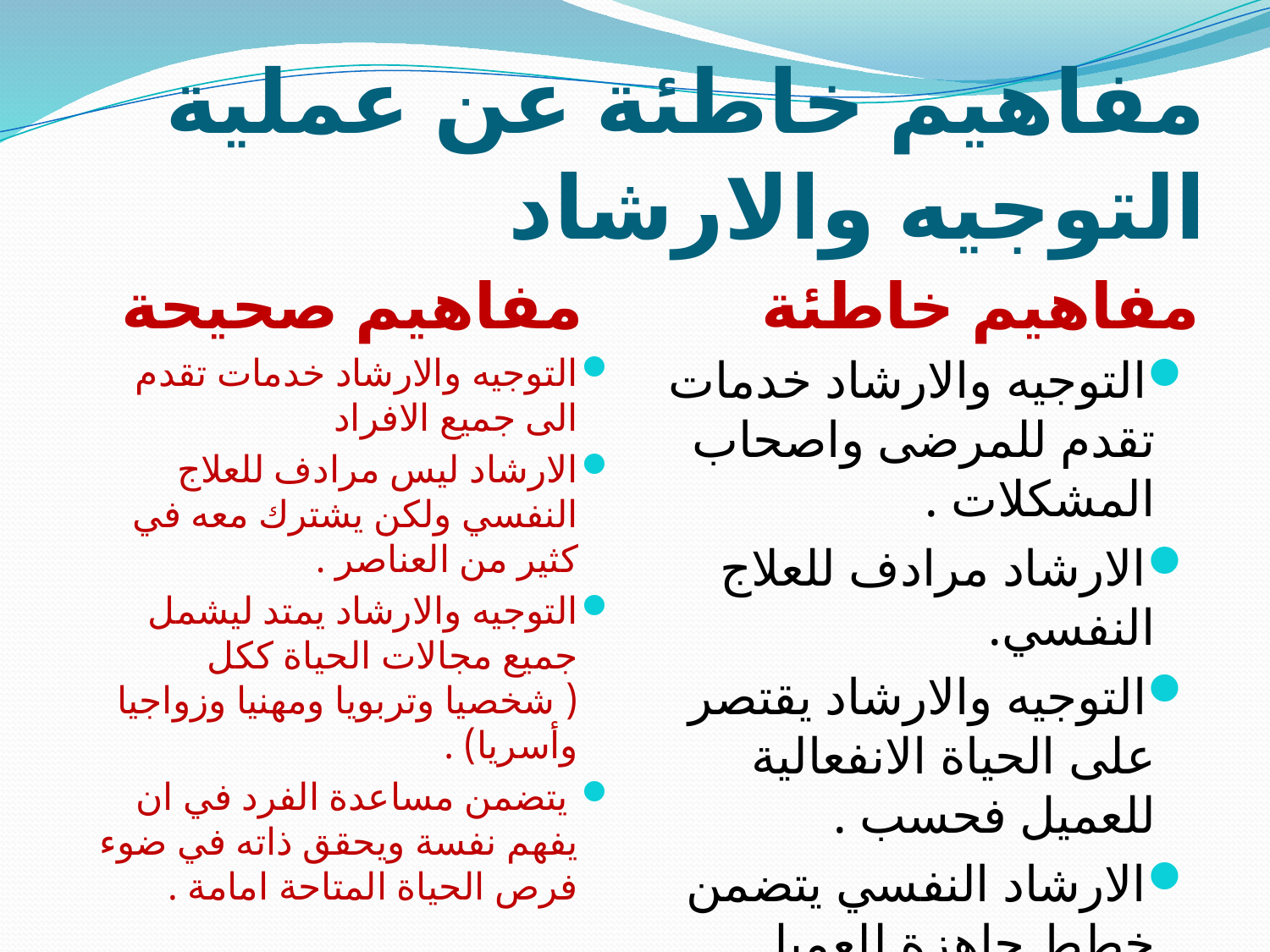

# مفاهيم خاطئة عن عملية التوجيه والارشاد
مفاهيم صحيحة
مفاهيم خاطئة
التوجيه والارشاد خدمات تقدم الى جميع الافراد
الارشاد ليس مرادف للعلاج النفسي ولكن يشترك معه في كثير من العناصر .
التوجيه والارشاد يمتد ليشمل جميع مجالات الحياة ككل ( شخصيا وتربويا ومهنيا وزواجيا وأسريا) .
 يتضمن مساعدة الفرد في ان يفهم نفسة ويحقق ذاته في ضوء فرص الحياة المتاحة امامة .

التوجيه والارشاد خدمات تقدم للمرضى واصحاب المشكلات .
الارشاد مرادف للعلاج النفسي.
التوجيه والارشاد يقتصر على الحياة الانفعالية للعميل فحسب .
الارشاد النفسي يتضمن خطط جاهزة للعميل .